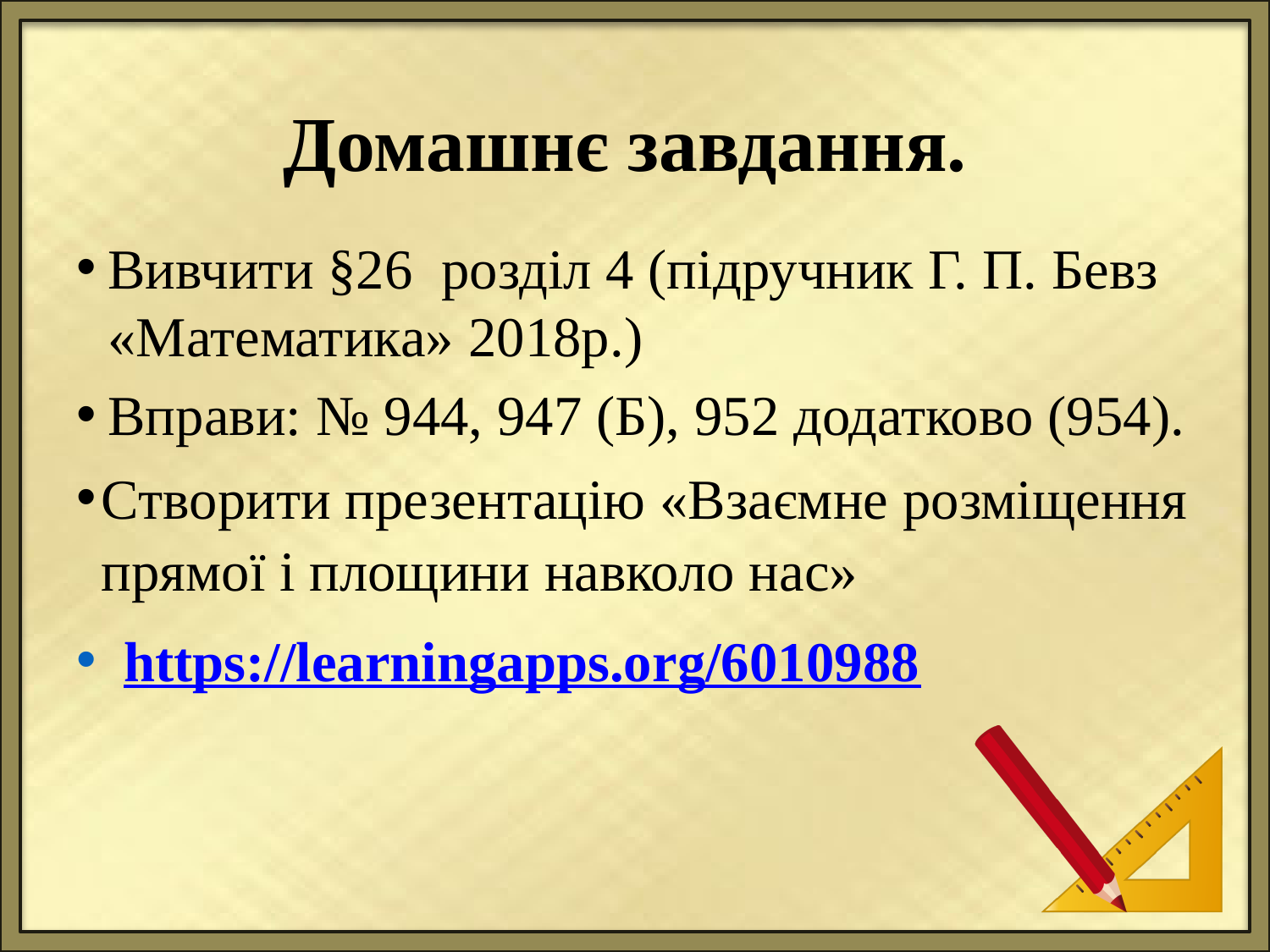

# Домашнє завдання.
Вивчити §26  розділ 4 (підручник Г. П. Бевз «Математика» 2018р.)
Вправи: № 944, 947 (Б), 952 додатково (954).
Створити презентацію «Взаємне розміщення прямої і площини навколо нас»
https://learningapps.org/6010988